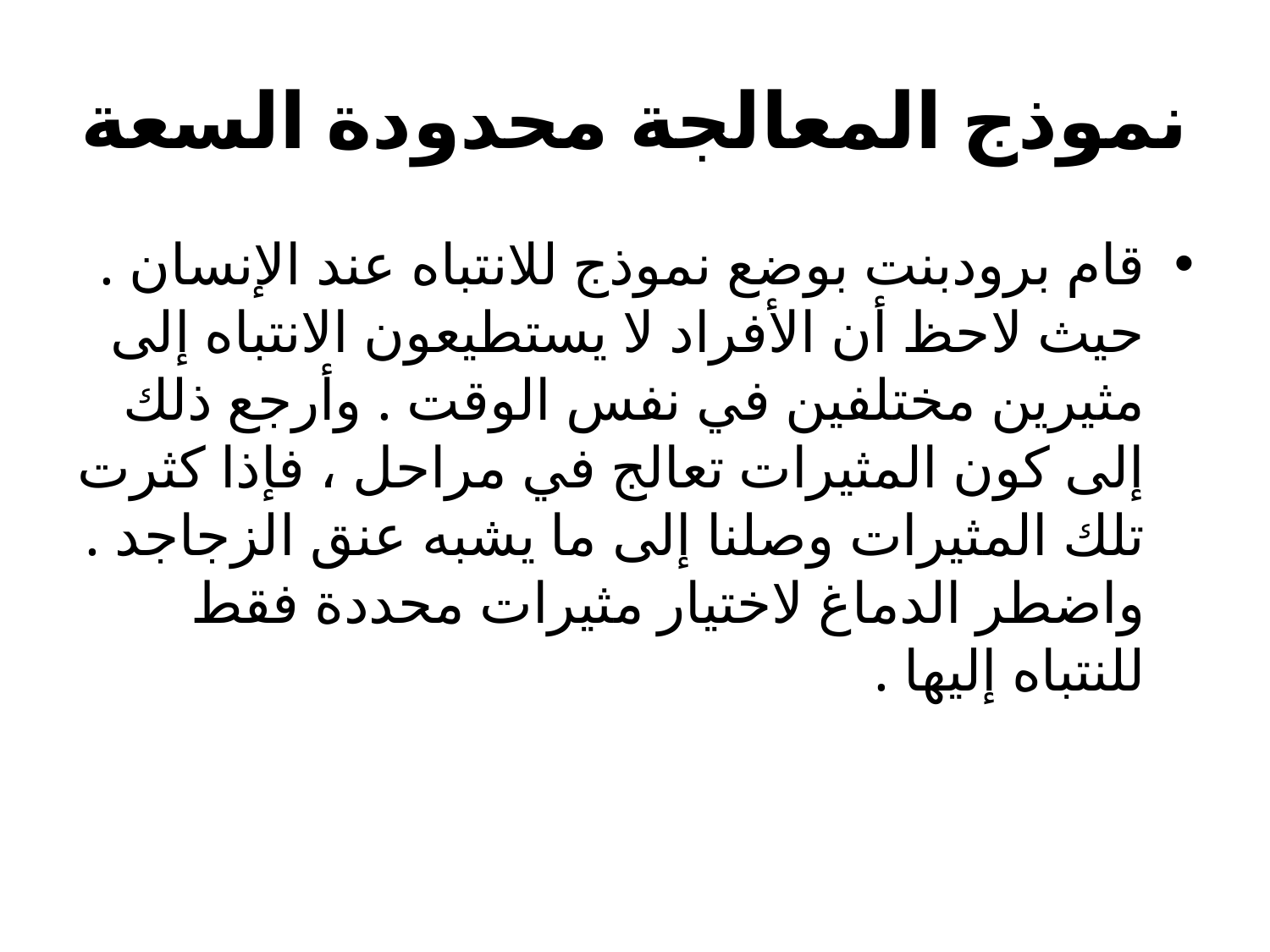

# نموذج المعالجة محدودة السعة
قام برودبنت بوضع نموذج للانتباه عند الإنسان . حيث لاحظ أن الأفراد لا يستطيعون الانتباه إلى مثيرين مختلفين في نفس الوقت . وأرجع ذلك إلى كون المثيرات تعالج في مراحل ، فإذا كثرت تلك المثيرات وصلنا إلى ما يشبه عنق الزجاجد . واضطر الدماغ لاختيار مثيرات محددة فقط للنتباه إليها .